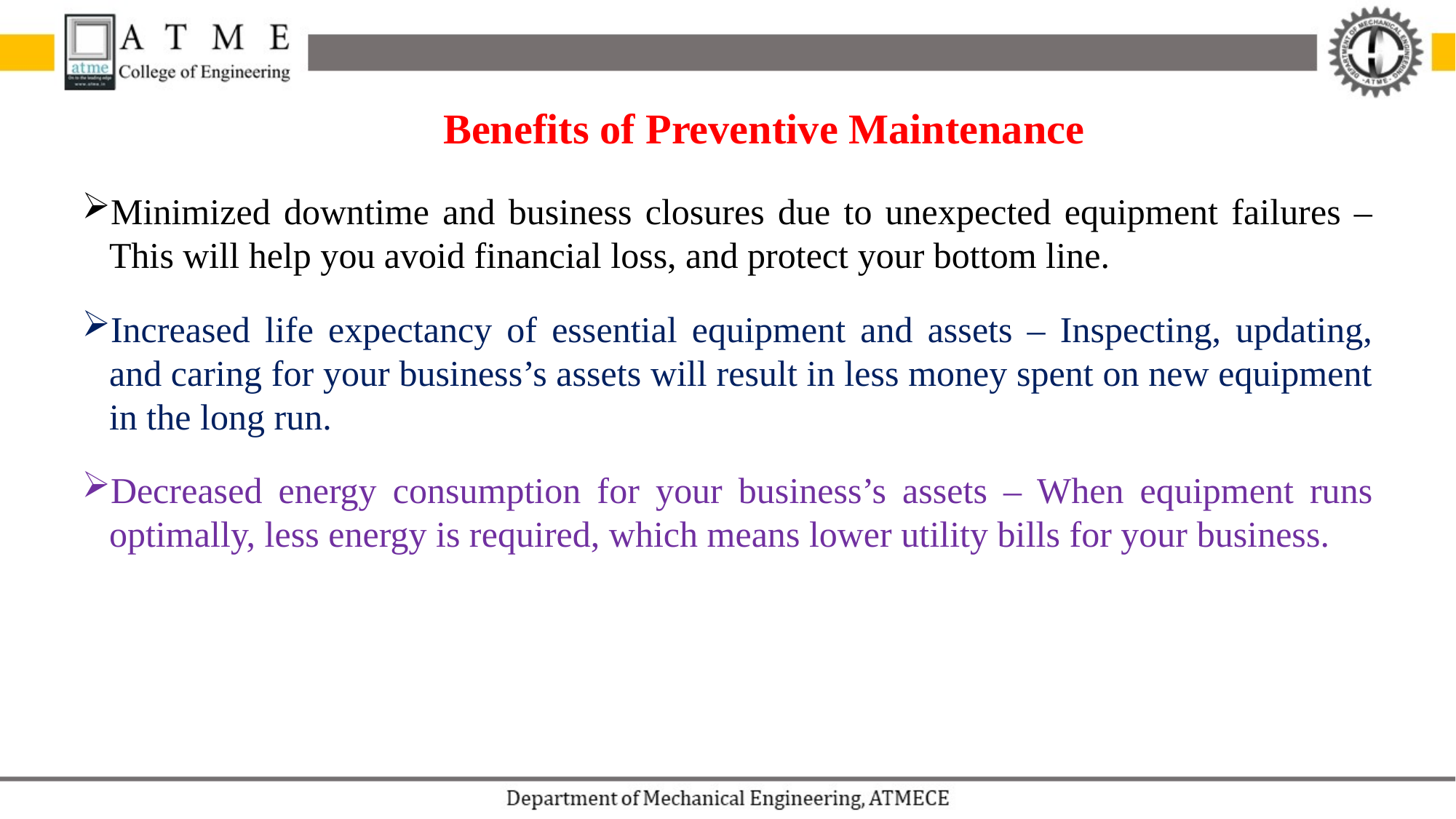

Benefits of Preventive Maintenance
Minimized downtime and business closures due to unexpected equipment failures – This will help you avoid financial loss, and protect your bottom line.
Increased life expectancy of essential equipment and assets – Inspecting, updating, and caring for your business’s assets will result in less money spent on new equipment in the long run.
Decreased energy consumption for your business’s assets – When equipment runs optimally, less energy is required, which means lower utility bills for your business.